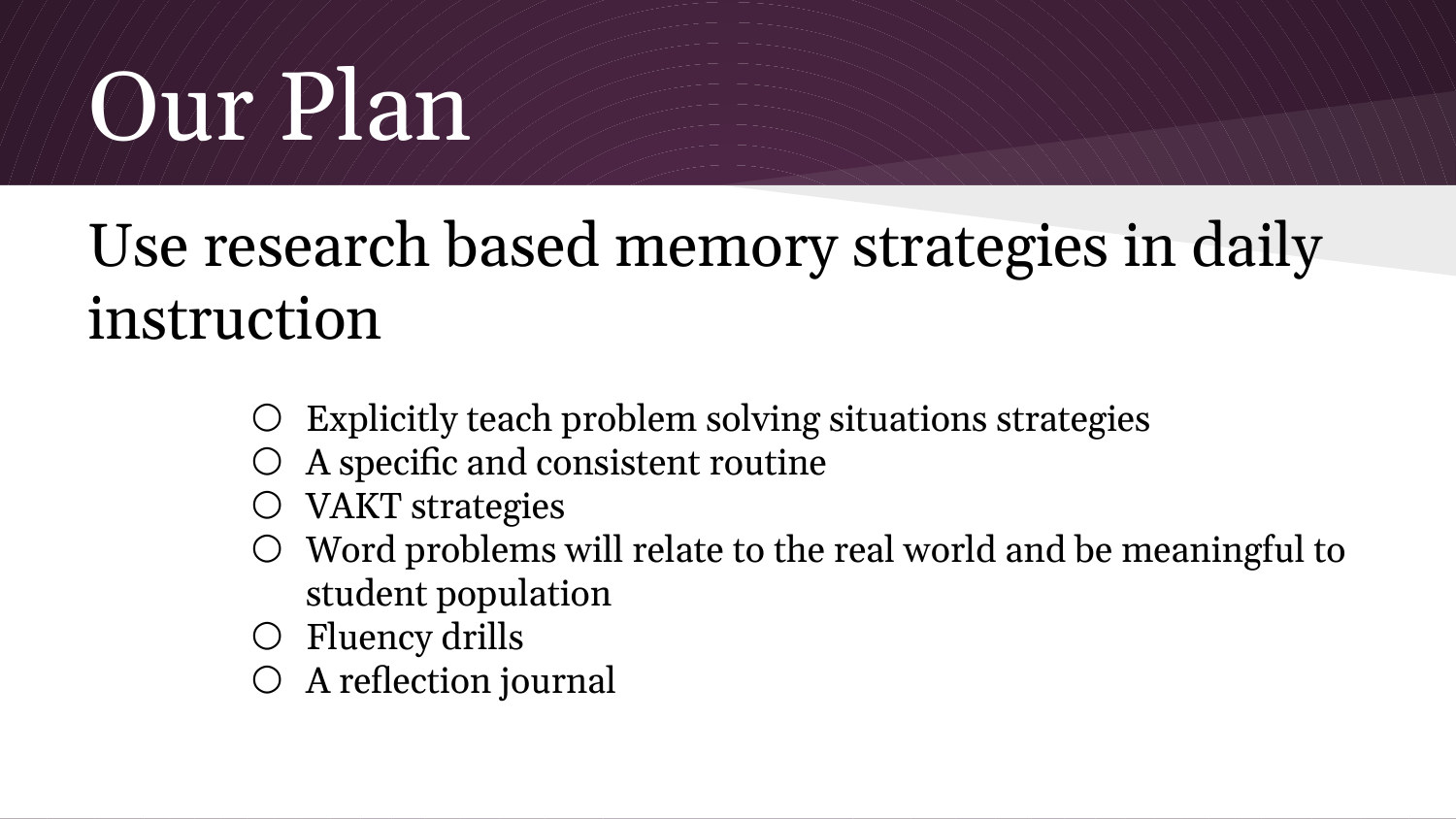

# Our Plan
Use research based memory strategies in daily instruction

Explicitly teach problem solving situations strategies
A specific and consistent routine
VAKT strategies
Word problems will relate to the real world and be meaningful to student population
Fluency drills
A reflection journal